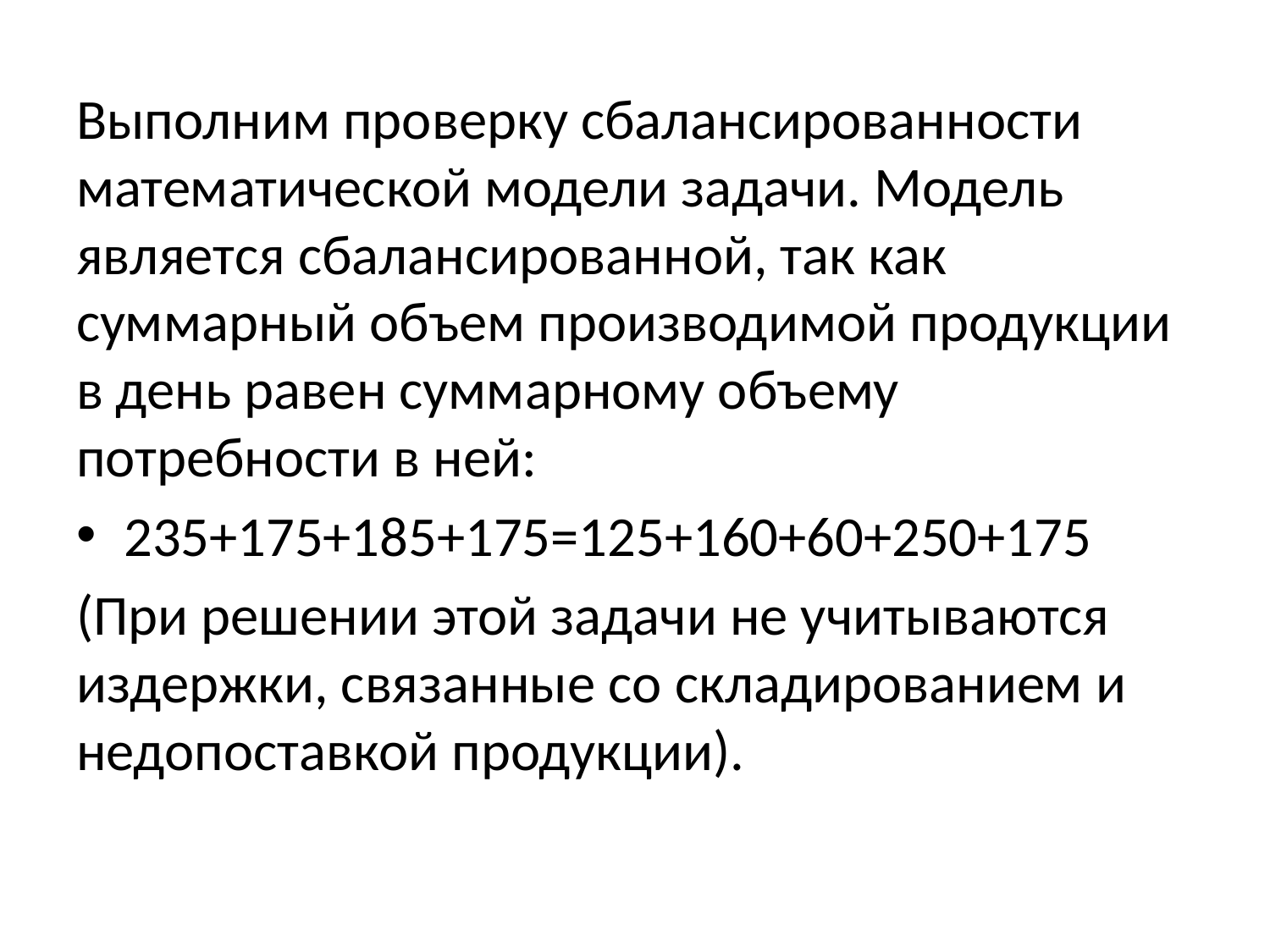

Выполним проверку сбалансированности математической модели задачи. Модель является сбалансированной, так как суммарный объем производимой продукции в день равен суммарному объему потребности в ней:
235+175+185+175=125+160+60+250+175
(При решении этой задачи не учитываются издержки, связанные со складированием и недопоставкой продукции).